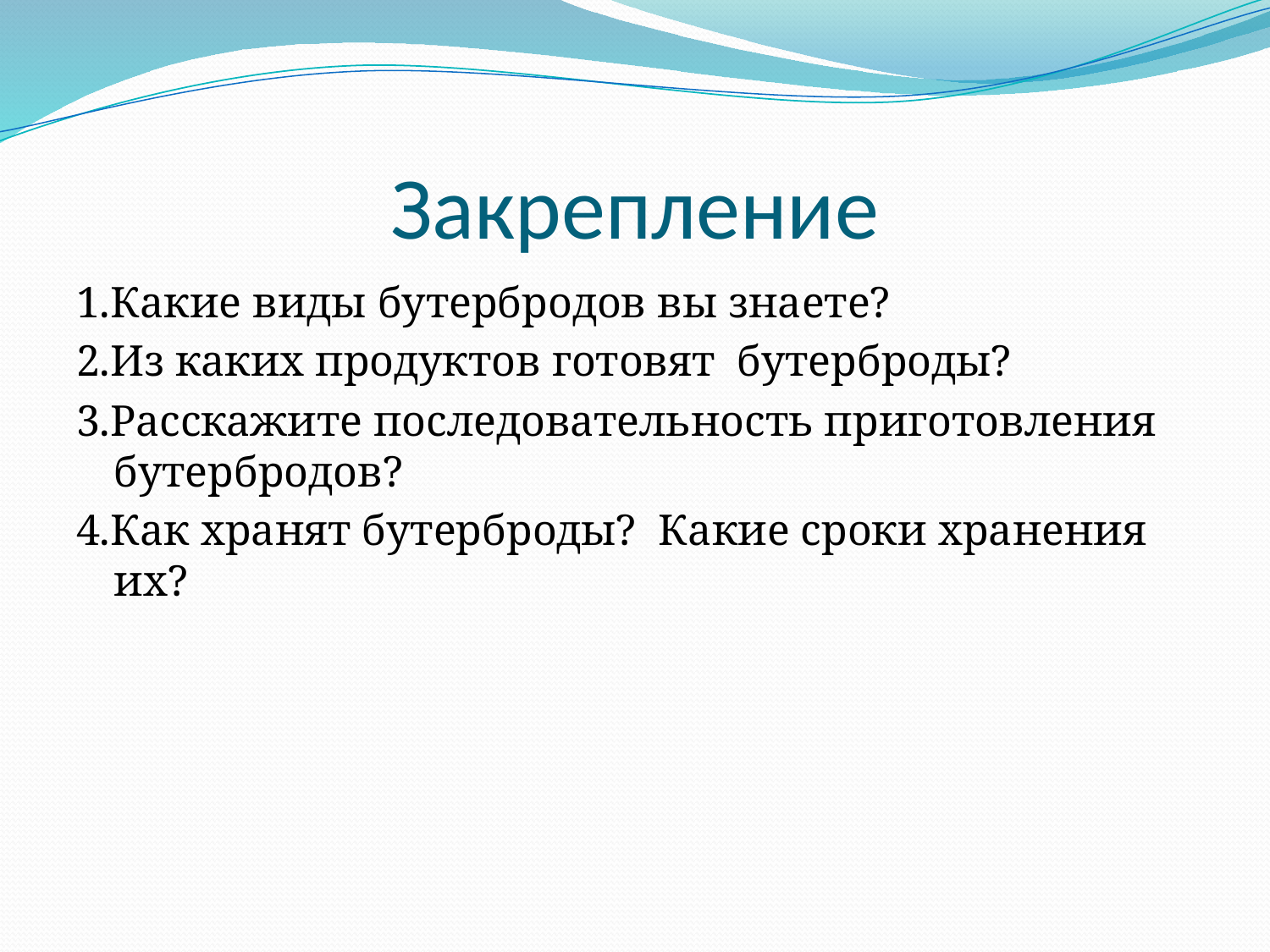

# Закрепление
1.Какие виды бутербродов вы знаете?
2.Из каких продуктов готовят  бутерброды?
3.Расскажите последовательность приготовления бутербродов?
4.Как хранят бутерброды?  Какие сроки хранения их?